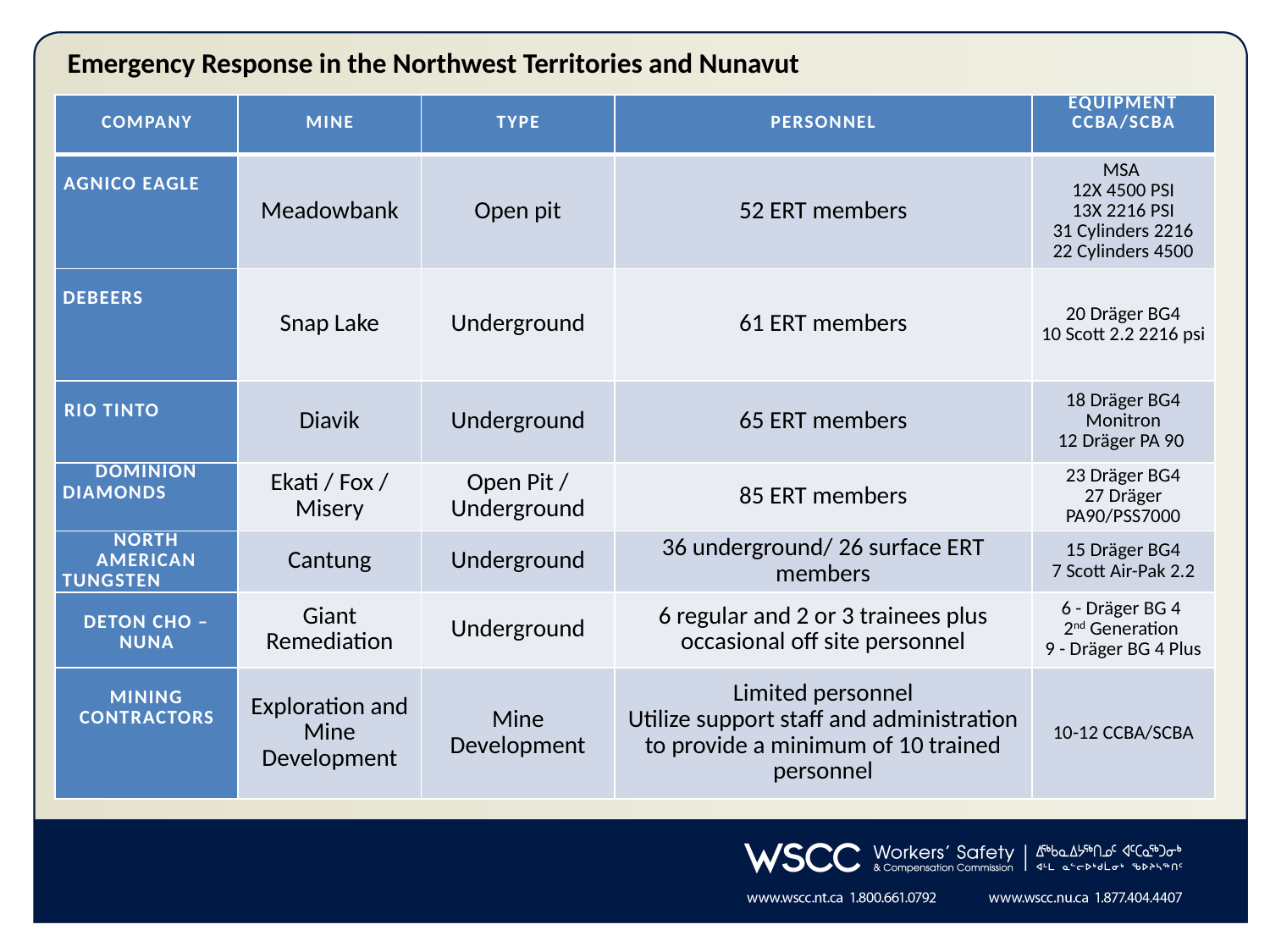

| Company | Mine | Type | Personnel | Equipment CCBA/SCBA |
| --- | --- | --- | --- | --- |
| AGNICO EAGLE | Meadowbank | Open pit | 52 ERT members | MSA 12X 4500 PSI 13X 2216 PSI 31 Cylinders 2216 22 Cylinders 4500 |
| DeBeers | Snap Lake | Underground | 61 ERT members | 20 Dräger BG4 10 Scott 2.2 2216 psi |
| Rio Tinto | Diavik | Underground | 65 ERT members | 18 Dräger BG4 Monitron 12 Dräger PA 90 |
| Dominion Diamonds | Ekati / Fox / Misery | Open Pit / Underground | 85 ERT members | 23 Dräger BG4 27 Dräger PA90/PSS7000 |
| North American Tungsten | Cantung | Underground | 36 underground/ 26 surface ERT members | 15 Dräger BG4 7 Scott Air-Pak 2.2 |
| Deton Cho – NUNA | Giant Remediation | Underground | 6 regular and 2 or 3 trainees plus occasional off site personnel | 6 - Dräger BG 4 2nd Generation 9 - Dräger BG 4 Plus |
| Mining Contractors | Exploration and Mine Development | Mine Development | Limited personnel Utilize support staff and administration to provide a minimum of 10 trained personnel | 10-12 CCBA/SCBA |